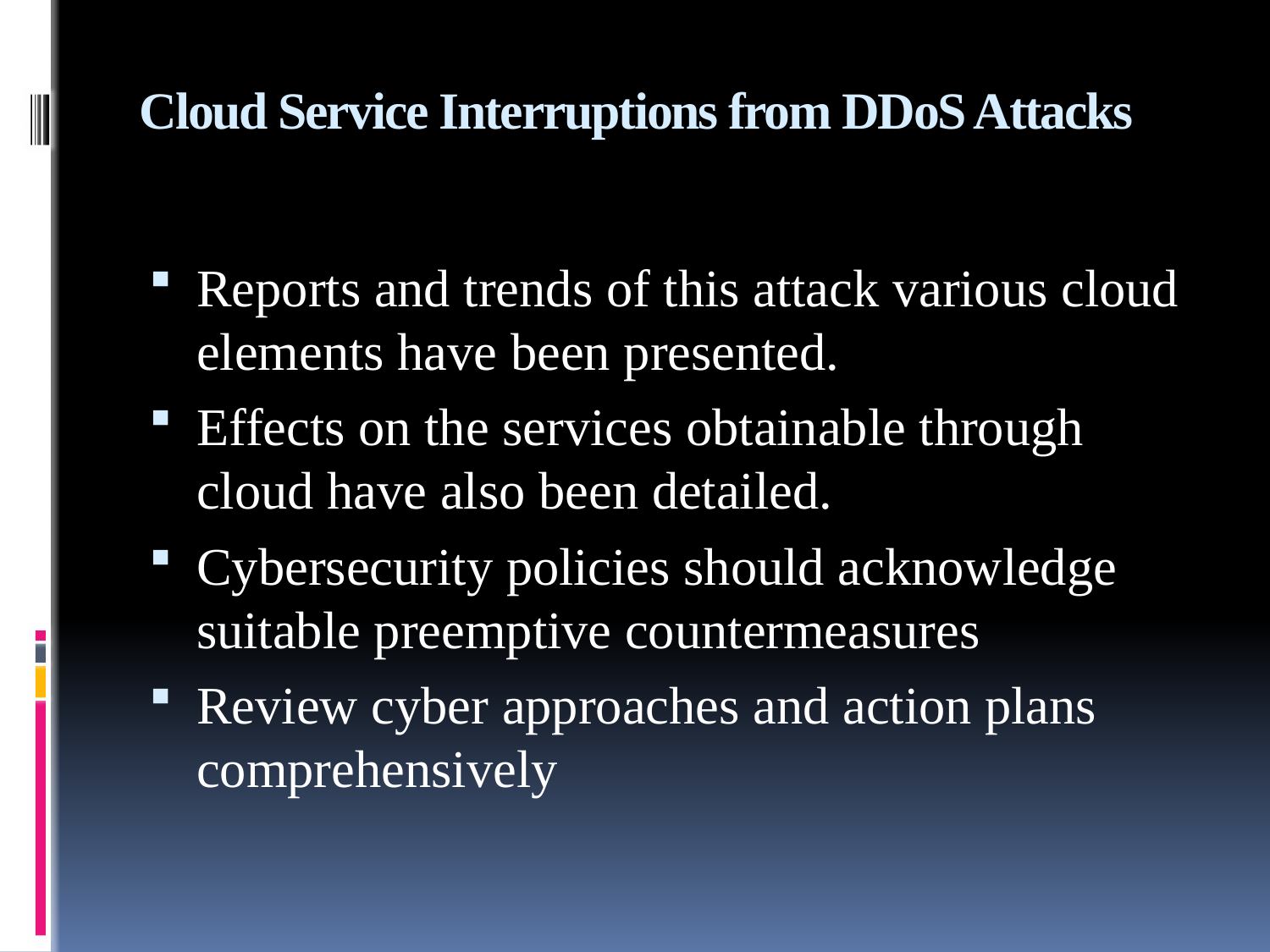

# Cloud Service Interruptions from DDoS Attacks
Reports and trends of this attack various cloud elements have been presented.
Effects on the services obtainable through cloud have also been detailed.
Cybersecurity policies should acknowledge suitable preemptive countermeasures
Review cyber approaches and action plans comprehensively